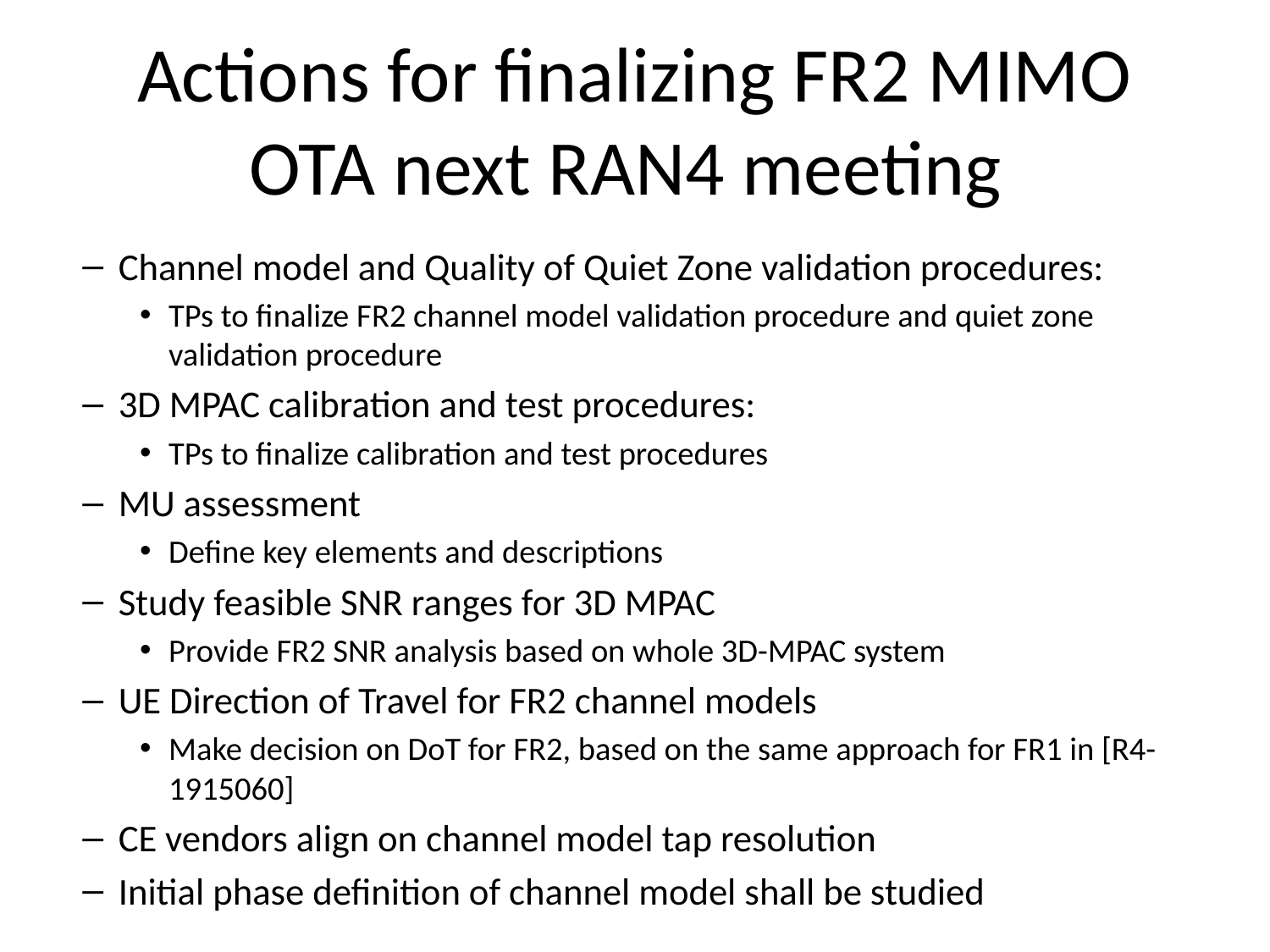

# Actions for finalizing FR2 MIMO OTA next RAN4 meeting
Channel model and Quality of Quiet Zone validation procedures:
TPs to finalize FR2 channel model validation procedure and quiet zone validation procedure
3D MPAC calibration and test procedures:
TPs to finalize calibration and test procedures
MU assessment
Define key elements and descriptions
Study feasible SNR ranges for 3D MPAC
Provide FR2 SNR analysis based on whole 3D-MPAC system
UE Direction of Travel for FR2 channel models
Make decision on DoT for FR2, based on the same approach for FR1 in [R4-1915060]
CE vendors align on channel model tap resolution
Initial phase definition of channel model shall be studied